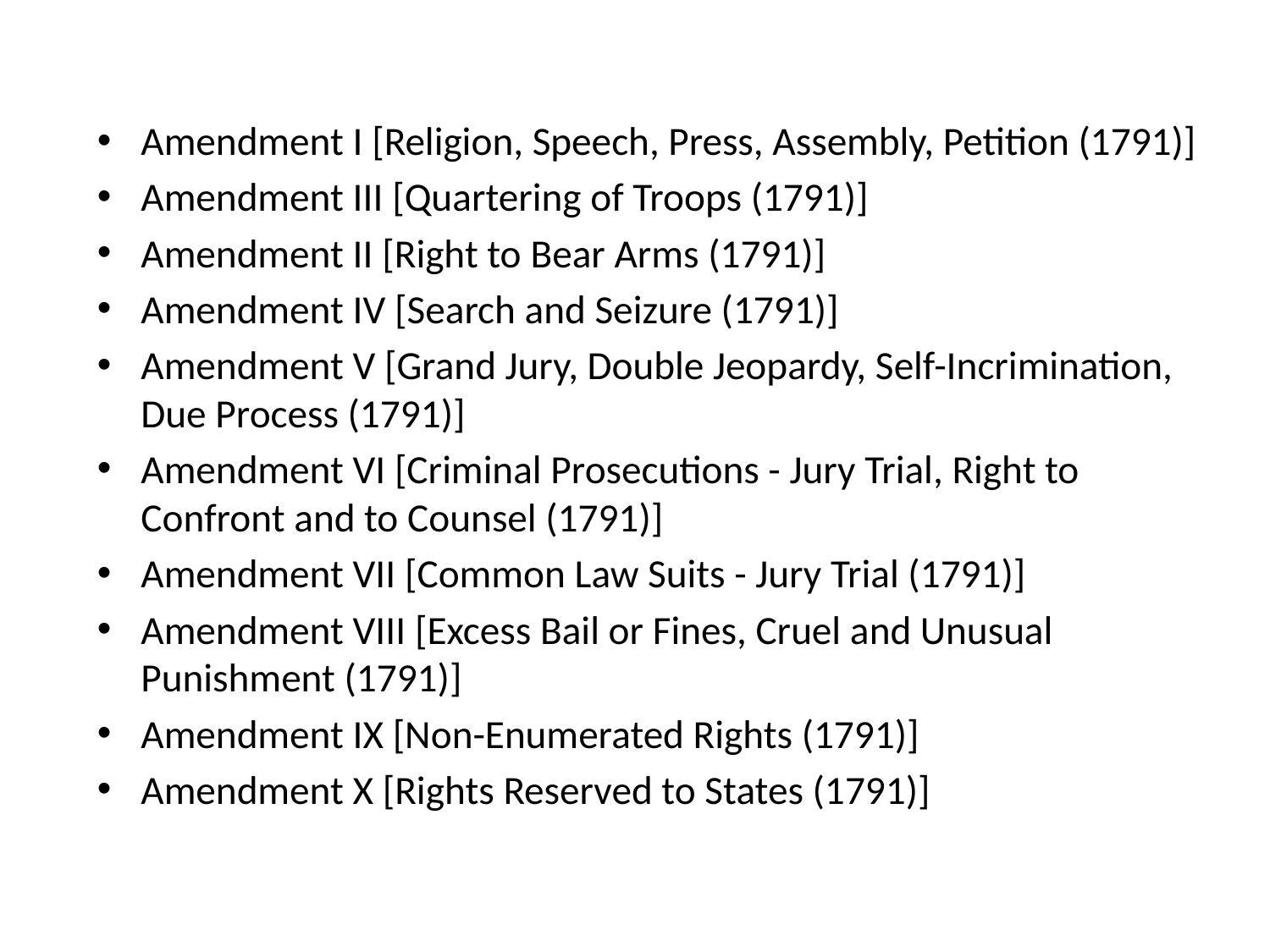

Amendment I [Religion, Speech, Press, Assembly, Petition (1791)]
Amendment III [Quartering of Troops (1791)]
Amendment II [Right to Bear Arms (1791)]
Amendment IV [Search and Seizure (1791)]
Amendment V [Grand Jury, Double Jeopardy, Self-Incrimination, Due Process (1791)]
Amendment VI [Criminal Prosecutions - Jury Trial, Right to Confront and to Counsel (1791)]
Amendment VII [Common Law Suits - Jury Trial (1791)]
Amendment VIII [Excess Bail or Fines, Cruel and Unusual Punishment (1791)]
Amendment IX [Non-Enumerated Rights (1791)]
Amendment X [Rights Reserved to States (1791)]